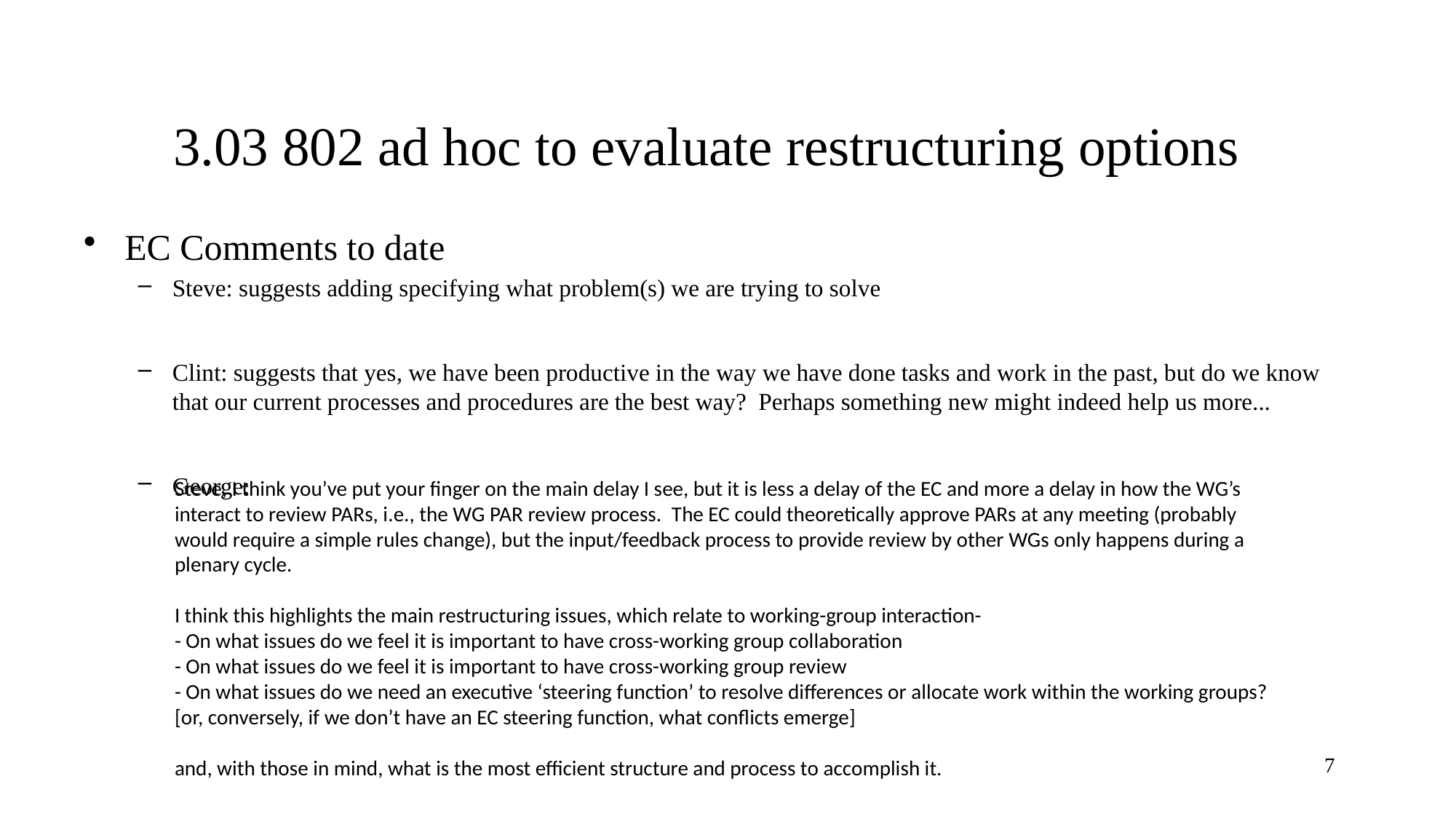

# 3.03 802 ad hoc to evaluate restructuring options
EC Comments to date
Steve: suggests adding specifying what problem(s) we are trying to solve

Clint: suggests that yes, we have been productive in the way we have done tasks and work in the past, but do we know that our current processes and procedures are the best way?  Perhaps something new might indeed help us more...

George:

Steve, I think you’ve put your finger on the main delay I see, but it is less a delay of the EC and more a delay in how the WG’s interact to review PARs, i.e., the WG PAR review process.  The EC could theoretically approve PARs at any meeting (probably would require a simple rules change), but the input/feedback process to provide review by other WGs only happens during a plenary cycle.

I think this highlights the main restructuring issues, which relate to working-group interaction-
- On what issues do we feel it is important to have cross-working group collaboration
- On what issues do we feel it is important to have cross-working group review
- On what issues do we need an executive ‘steering function’ to resolve differences or allocate work within the working groups? [or, conversely, if we don’t have an EC steering function, what conflicts emerge]

and, with those in mind, what is the most efficient structure and process to accomplish it.
7